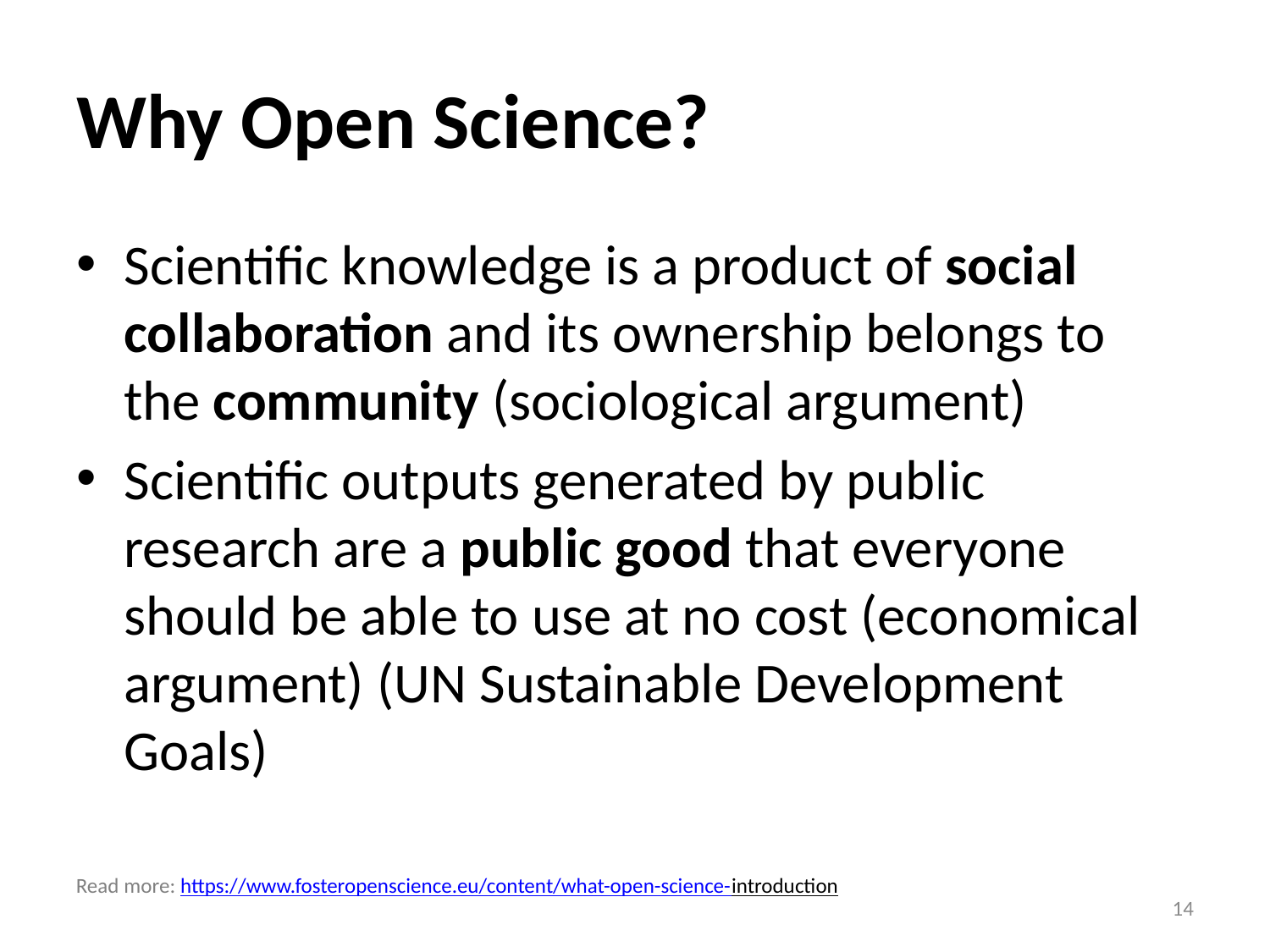

# Why Open Science?
Scientific knowledge is a product of social collaboration and its ownership belongs to the community (sociological argument)
Scientific outputs generated by public research are a public good that everyone should be able to use at no cost (economical argument) (UN Sustainable Development Goals)

Read more: https://www.fosteropenscience.eu/content/what-open-science-introduction
14